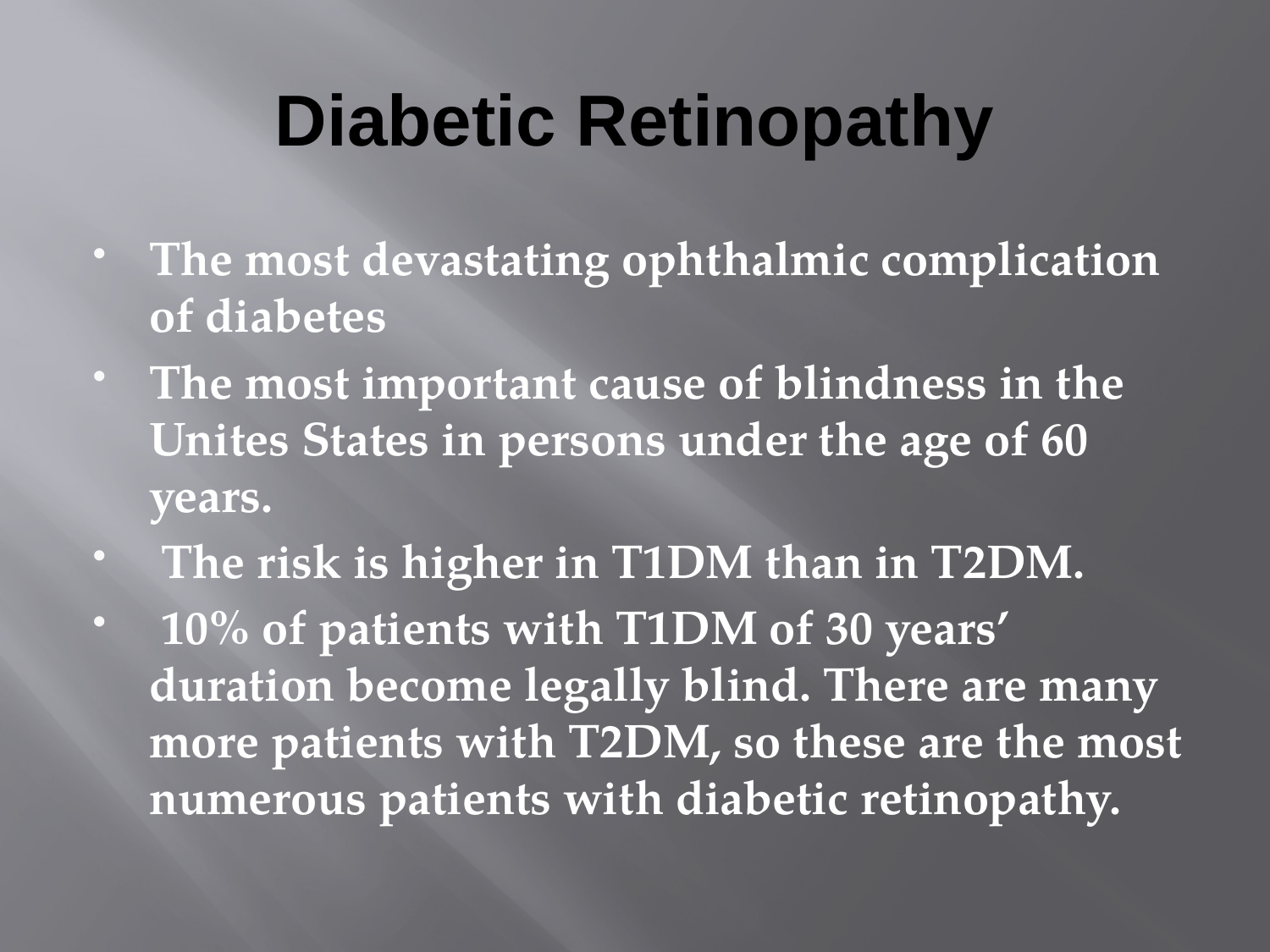

# Diabetic Retinopathy
The most devastating ophthalmic complication of diabetes
The most important cause of blindness in the Unites States in persons under the age of 60 years.
 The risk is higher in T1DM than in T2DM.
 10% of patients with T1DM of 30 years’ duration become legally blind. There are many more patients with T2DM, so these are the most numerous patients with diabetic retinopathy.